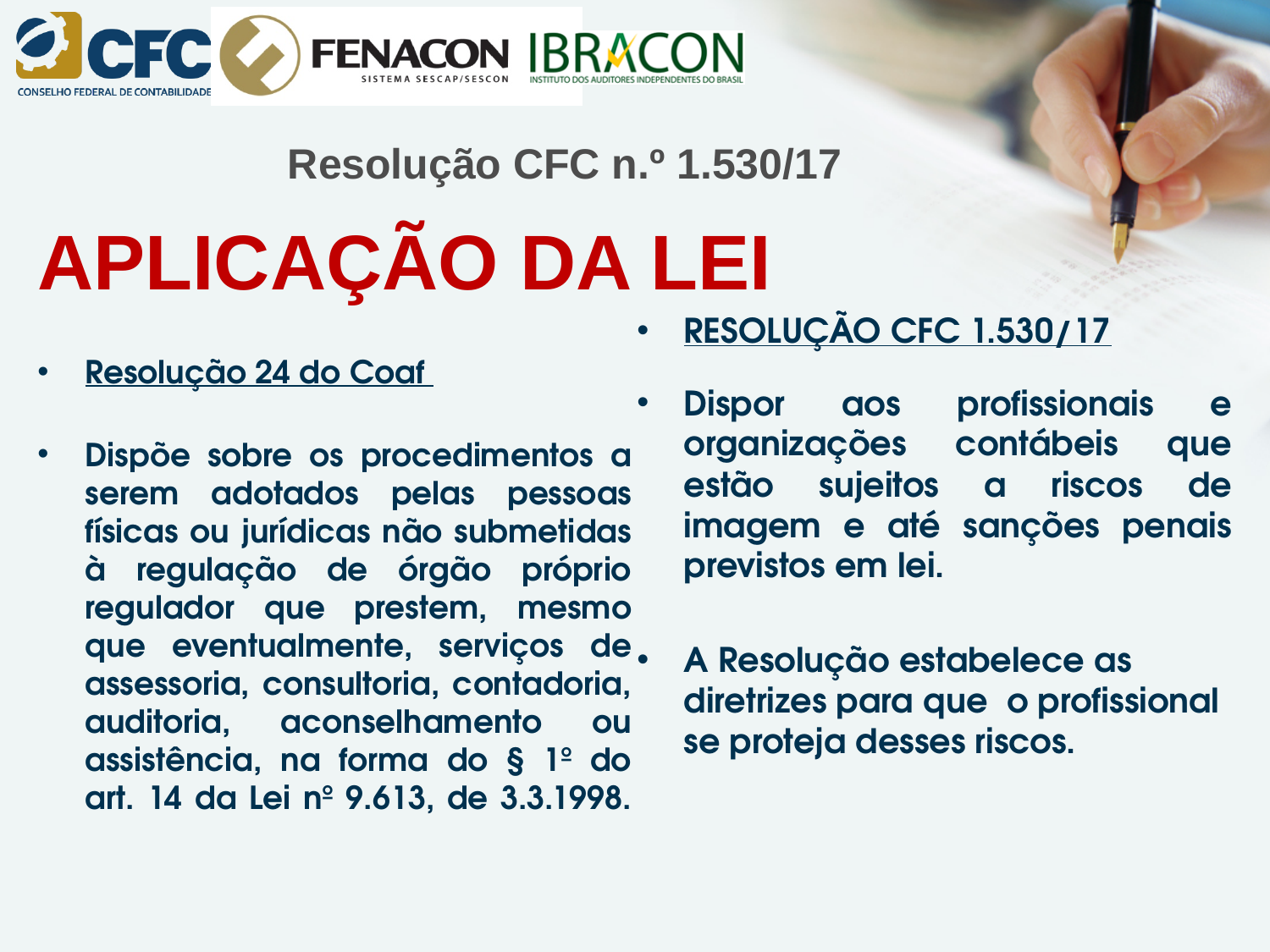

# Resolução CFC n.º 1.530/17
APLICAÇÃO DA LEI

RESOLUÇÃO CFC 1.530/17

Dispor aos profissionais e organizações contábeis que estão sujeitos a riscos de imagem e até sanções penais previstos em lei.

A Resolução estabelece as diretrizes para que  o profissional se proteja desses riscos.

Resolução 24 do Coaf
Dispõe sobre os procedimentos a serem adotados pelas pessoas físicas ou jurídicas não submetidas à regulação de órgão próprio regulador que prestem, mesmo que eventualmente, serviços de assessoria, consultoria, contadoria, auditoria, aconselhamento ou assistência, na forma do § 1º do art. 14 da Lei nº 9.613, de 3.3.1998.